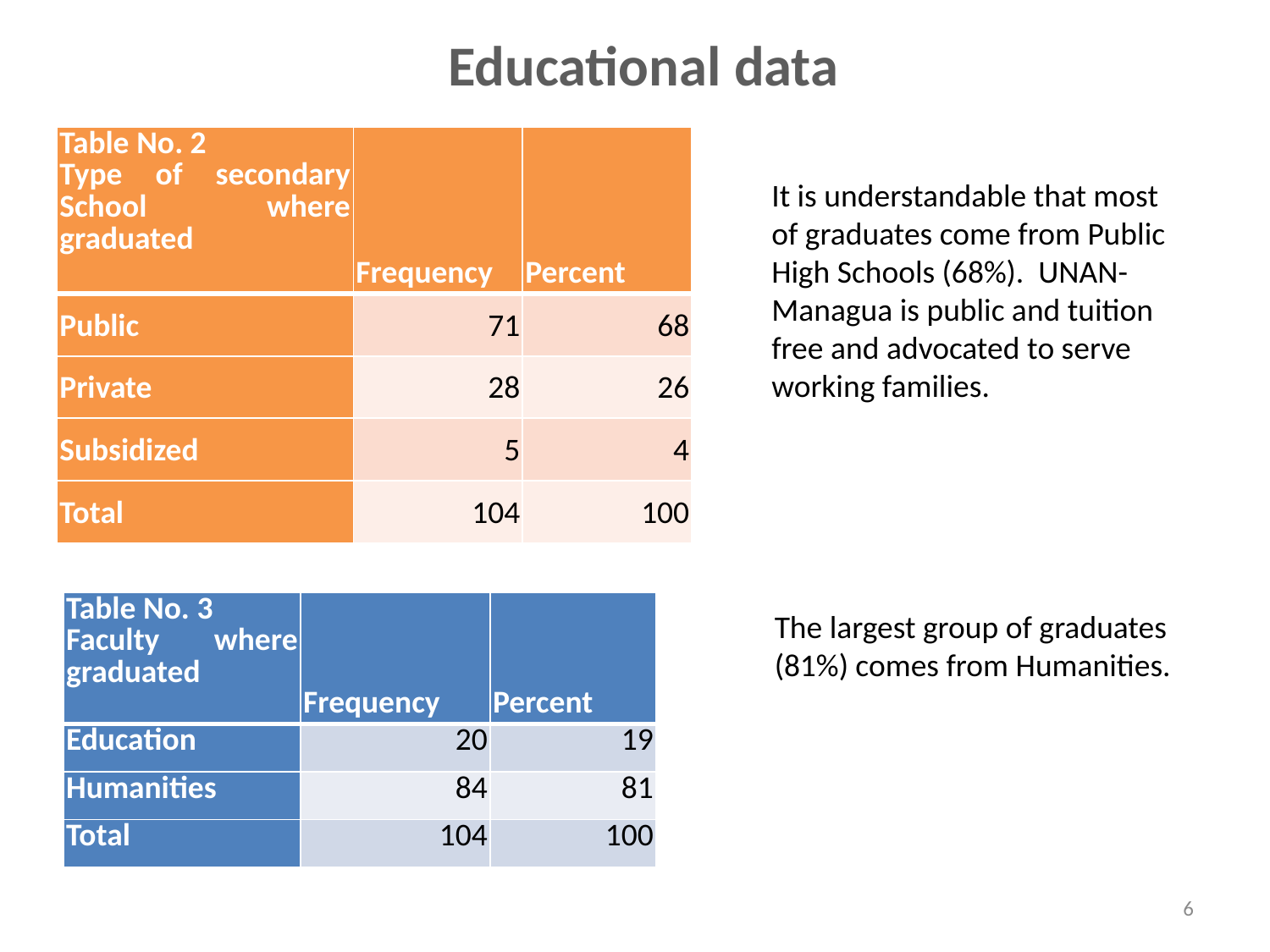

Educational data
| Table No. 2 Type of secondary School where graduated | Frequency | Percent |
| --- | --- | --- |
| Public | 71 | 68 |
| Private | 28 | 26 |
| Subsidized | 5 | 4 |
| Total | 104 | 100 |
It is understandable that most of graduates come from Public High Schools (68%).  UNAN-Managua is public and tuition free and advocated to serve working families.
| Table No. 3 Faculty where graduated | Frequency | Percent |
| --- | --- | --- |
| Education | 20 | 19 |
| Humanities | 84 | 81 |
| Total | 104 | 100 |
The largest group of graduates (81%) comes from Humanities.
6